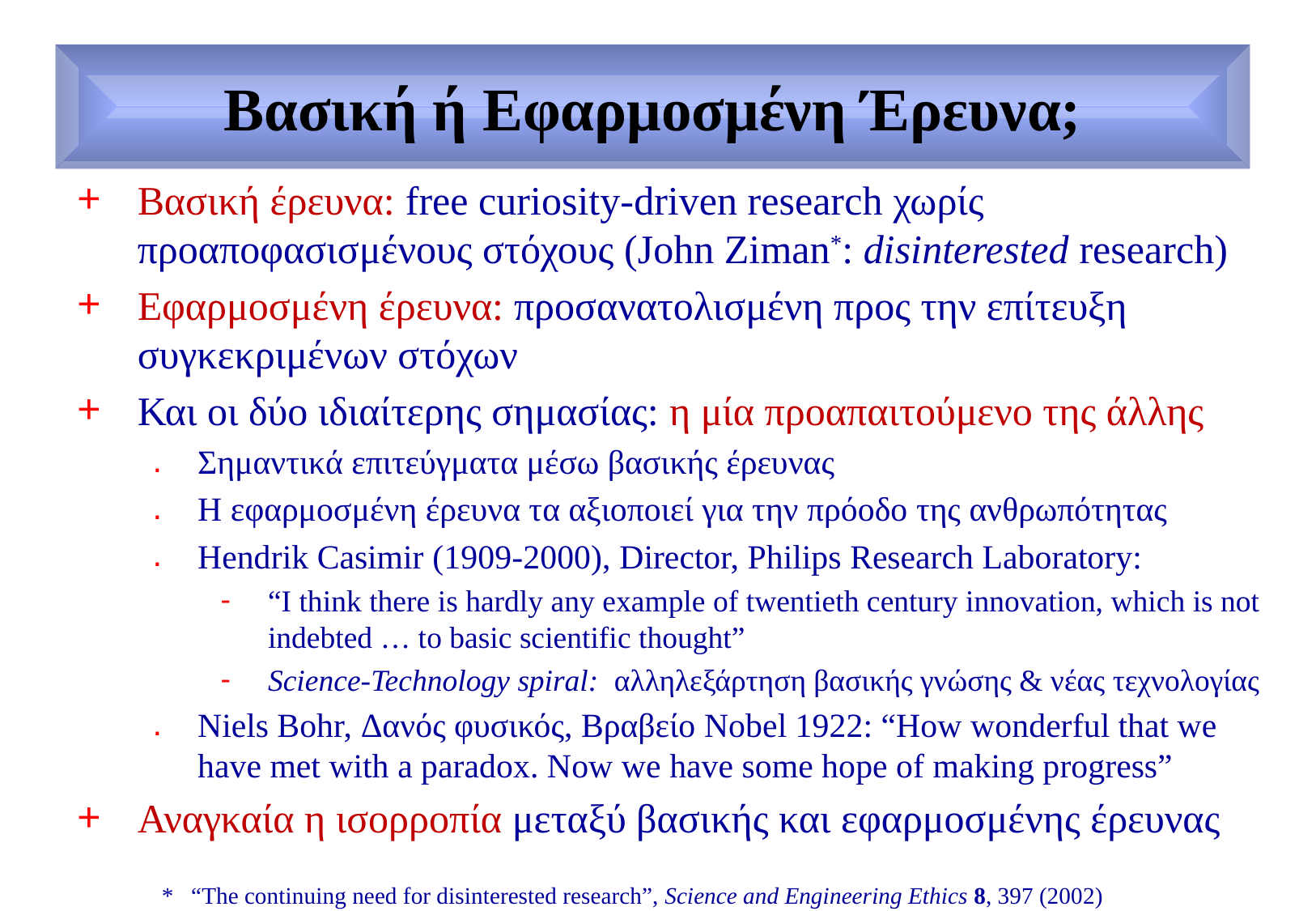

# Βασική ή Εφαρμοσμένη Έρευνα;
Βασική έρευνα: free curiosity-driven research χωρίς προαποφασισμένους στόχους (John Ziman*: disinterested research)
Εφαρμοσμένη έρευνα: προσανατολισμένη προς την επίτευξη συγκεκριμένων στόχων
Και οι δύο ιδιαίτερης σημασίας: η μία προαπαιτούμενο της άλλης
Σημαντικά επιτεύγματα μέσω βασικής έρευνας
Η εφαρμοσμένη έρευνα τα αξιοποιεί για την πρόοδο της ανθρωπότητας
Hendrik Casimir (1909-2000), Director, Philips Research Laboratory:
“I think there is hardly any example of twentieth century innovation, which is not indebted … to basic scientific thought”
Science-Technology spiral:  αλληλεξάρτηση βασικής γνώσης & νέας τεχνολογίας
Niels Bohr, Δανός φυσικός, Βραβείο Nobel 1922: “How wonderful that we have met with a paradox. Now we have some hope of making progress”
Αναγκαία η ισορροπία μεταξύ βασικής και εφαρμοσμένης έρευνας
*   “The continuing need for disinterested research”, Science and Engineering Ethics 8, 397 (2002)